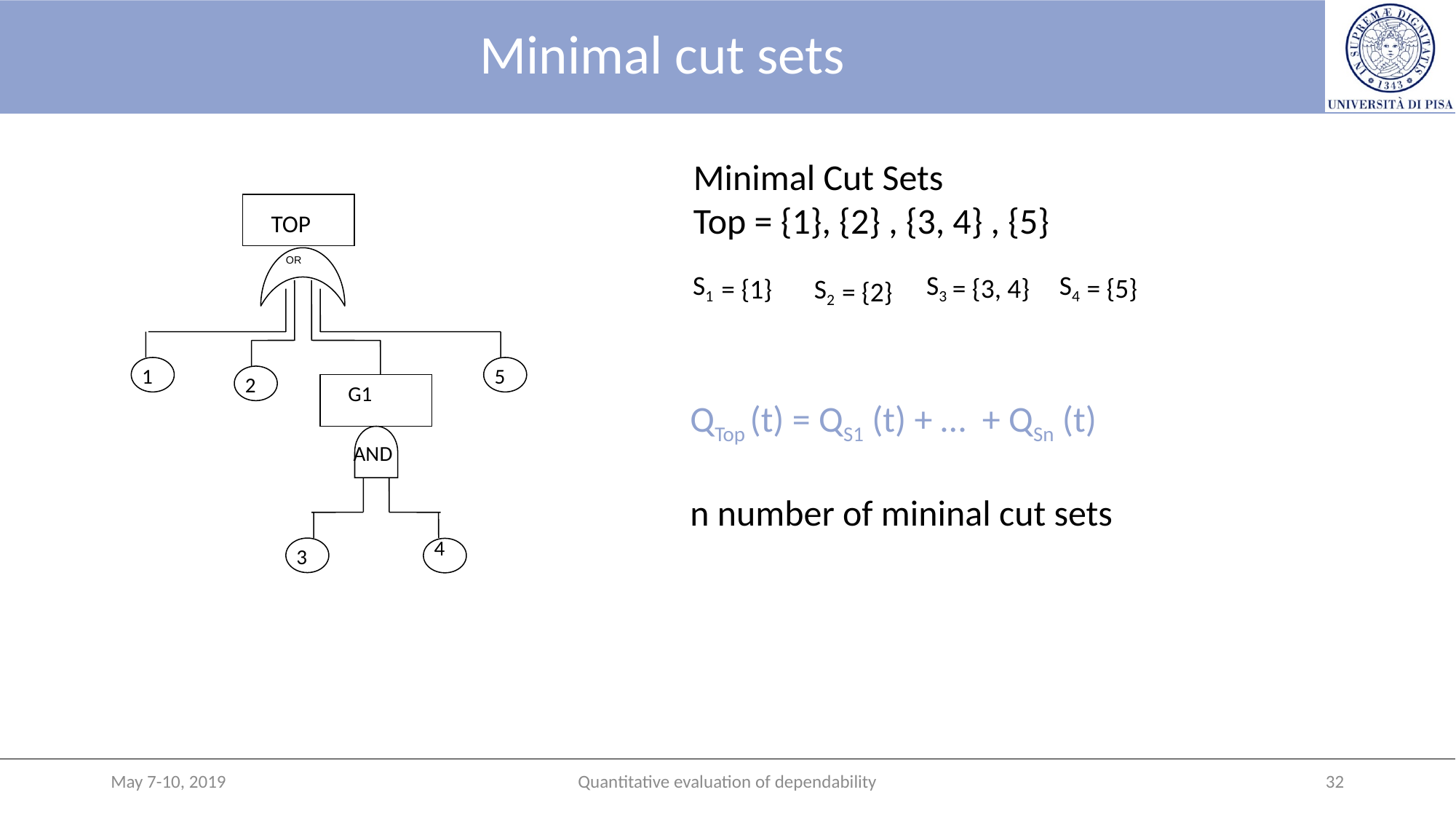

# Minimal cut sets
Minimal Cut Sets
Top = {1}, {2} , {3, 4} , {5}

TOP

OR

1

5

2

G1

AND

4

3

S1
S3
S4
= {3, 4}
= {5}
= {1}
S2
= {2}
QTop (t) = QS1 (t) + …  + QSn (t)

n number of mininal cut sets

May 7-10, 2019
Quantitative evaluation of dependability
32